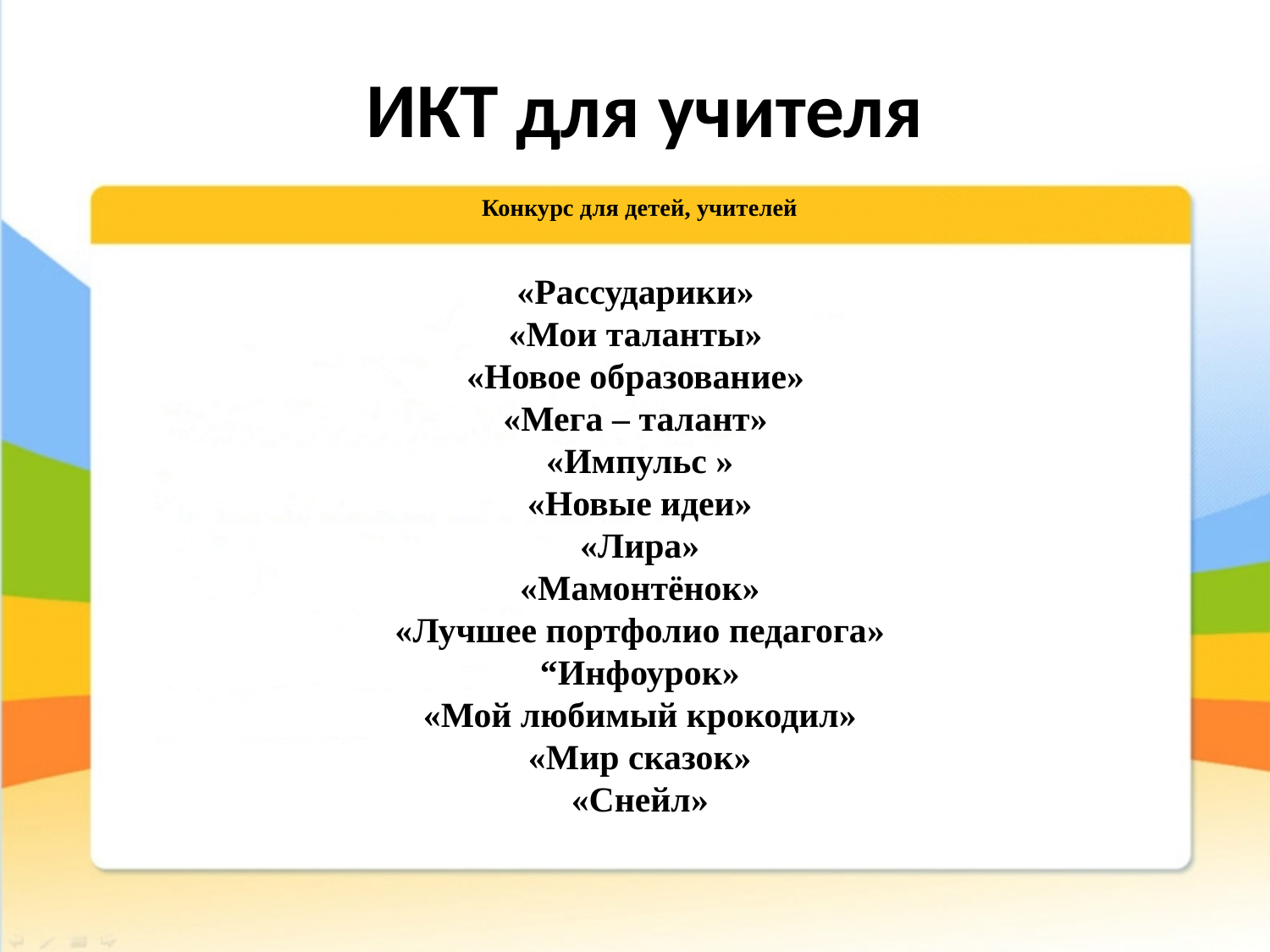

# ИКТ для учителя
Конкурс для детей, учителей

«Рассударики»
«Мои таланты»
«Новое образование»
«Мега – талант»
«Импульс »
«Новые идеи»
«Лира»
«Мамонтёнок»
«Лучшее портфолио педагога»
“Инфоурок»
«Мой любимый крокодил»
«Мир сказок»
«Снейл»